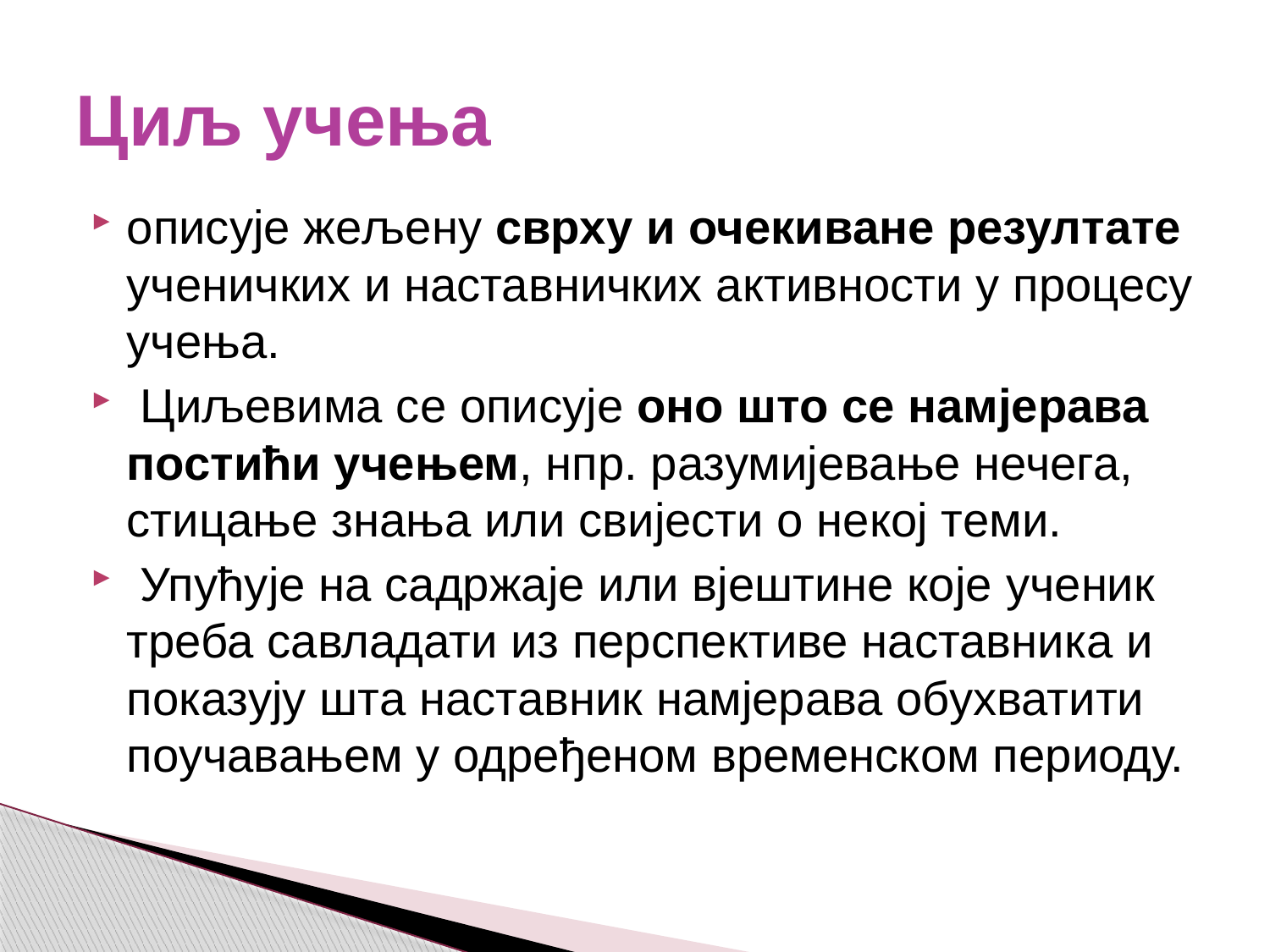

# Циљ учења
описује жељену сврху и очекиване резултате ученичких и наставничких активности у процесу учења.
 Циљевима се описује оно што се намјерава постићи учењем, нпр. разумијевање нечега, стицање знања или свијести о некој теми.
 Упућује на садржаје или вјештине које ученик треба савладати из перспективе наставника и показују шта наставник намјерава обухватити поучавањем у одређеном временском периоду.